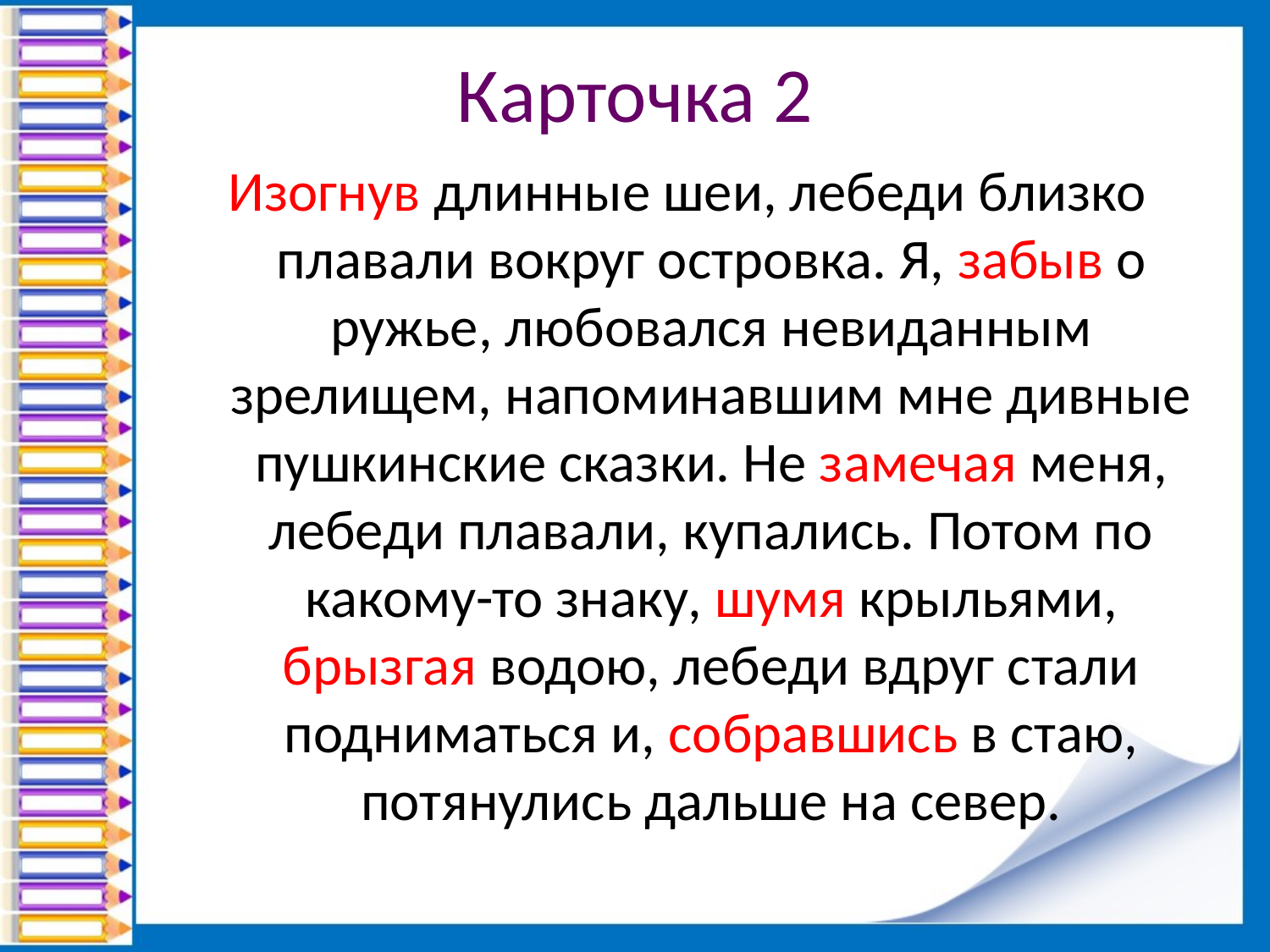

# Карточка 2
Изогнув длинные шеи, лебеди близко плавали вокруг островка. Я, забыв о ружье, любовался невиданным зрелищем, напоминавшим мне дивные пушкинские сказки. Не замечая меня, лебеди плавали, купались. Потом по какому-то знаку, шумя крыльями, брызгая водою, лебеди вдруг стали подниматься и, собравшись в стаю, потянулись дальше на север.